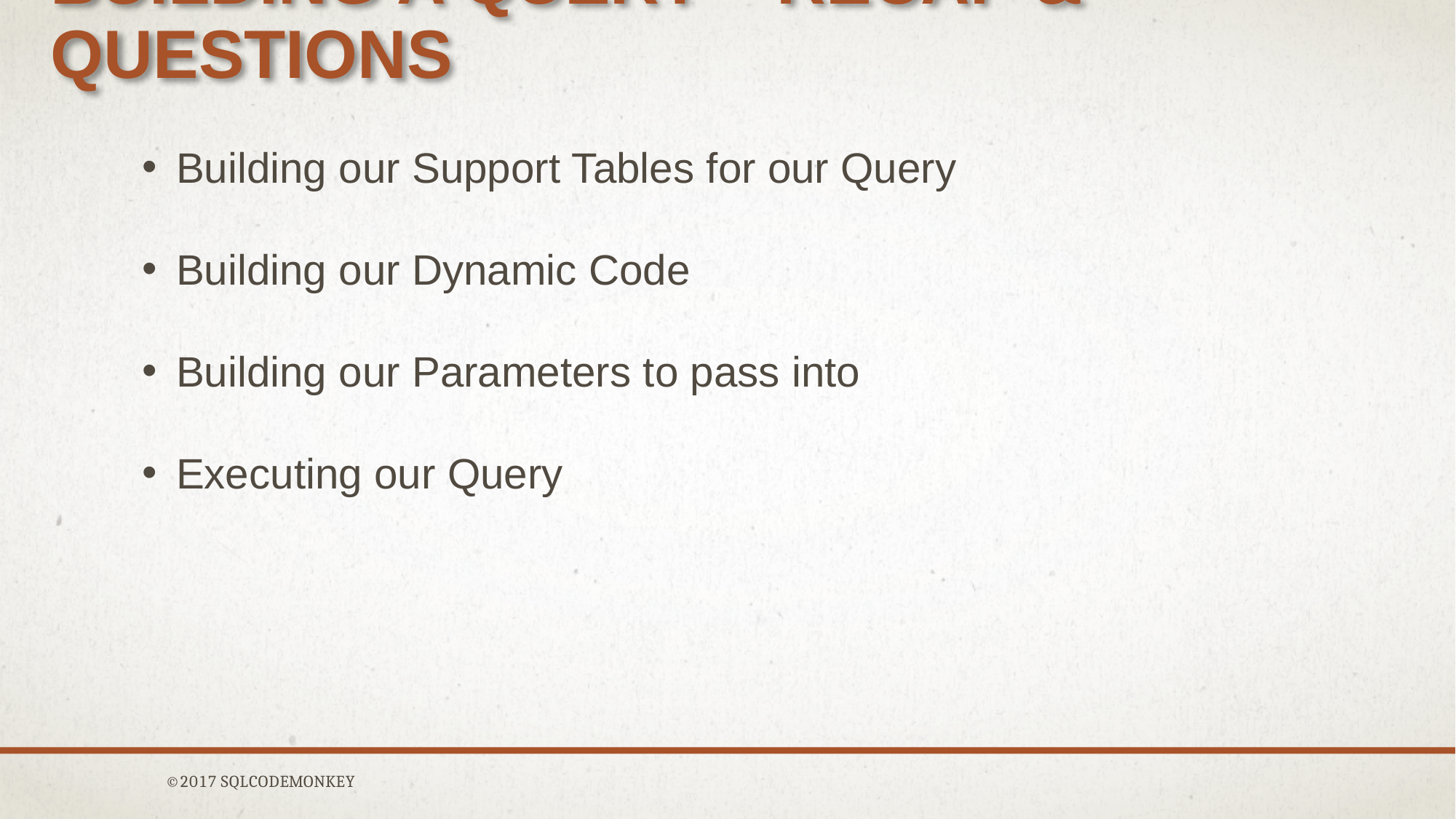

# Building a query – recap & questions
Building our Support Tables for our Query

Building our Dynamic Code

Building our Parameters to pass into

Executing our Query

©2017 SQLCODEMONKEY